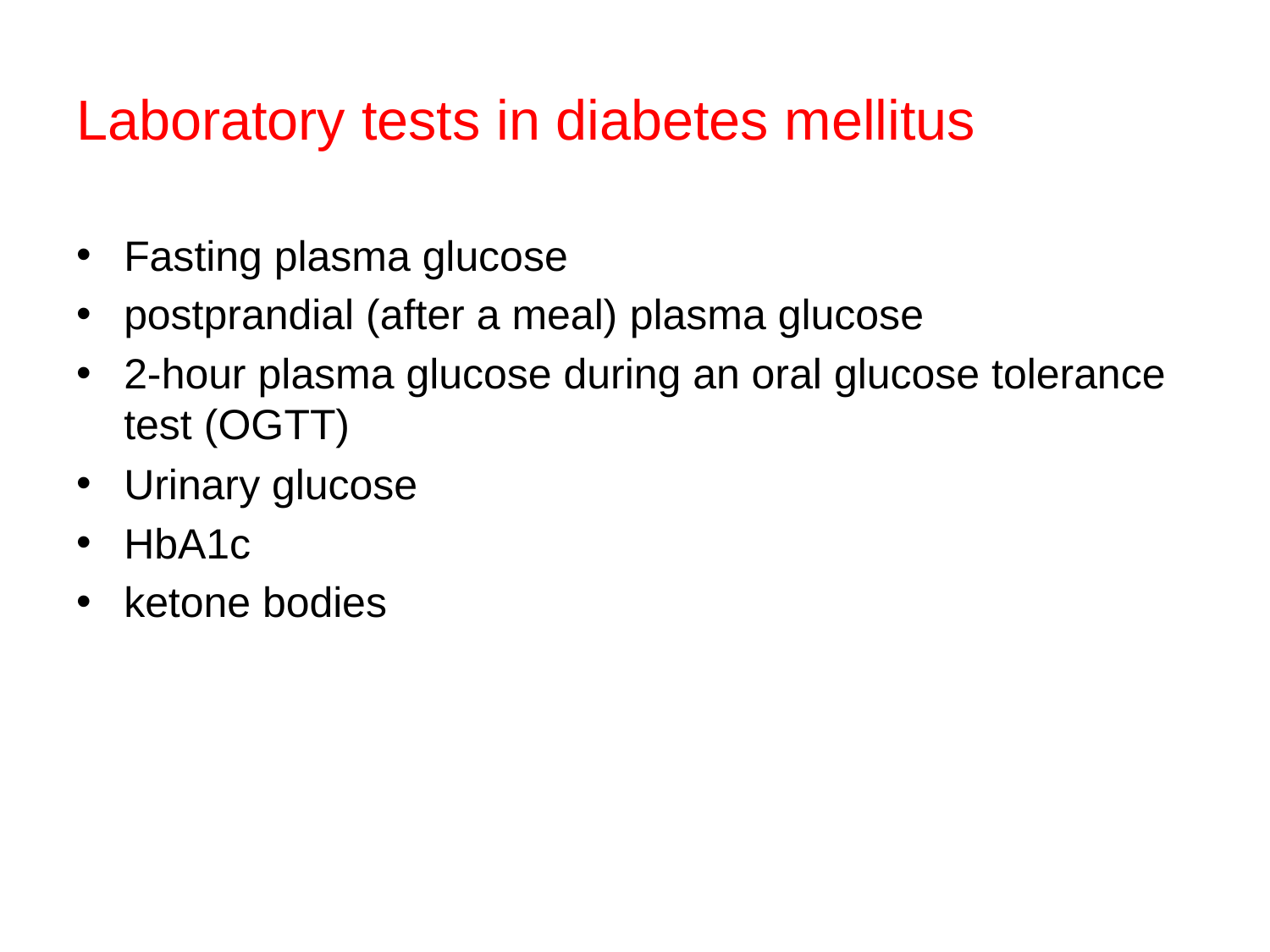

# Laboratory tests in diabetes mellitus
Fasting plasma glucose
postprandial (after a meal) plasma glucose
2-hour plasma glucose during an oral glucose tolerance test (OGTT)
Urinary glucose
HbA1c
ketone bodies